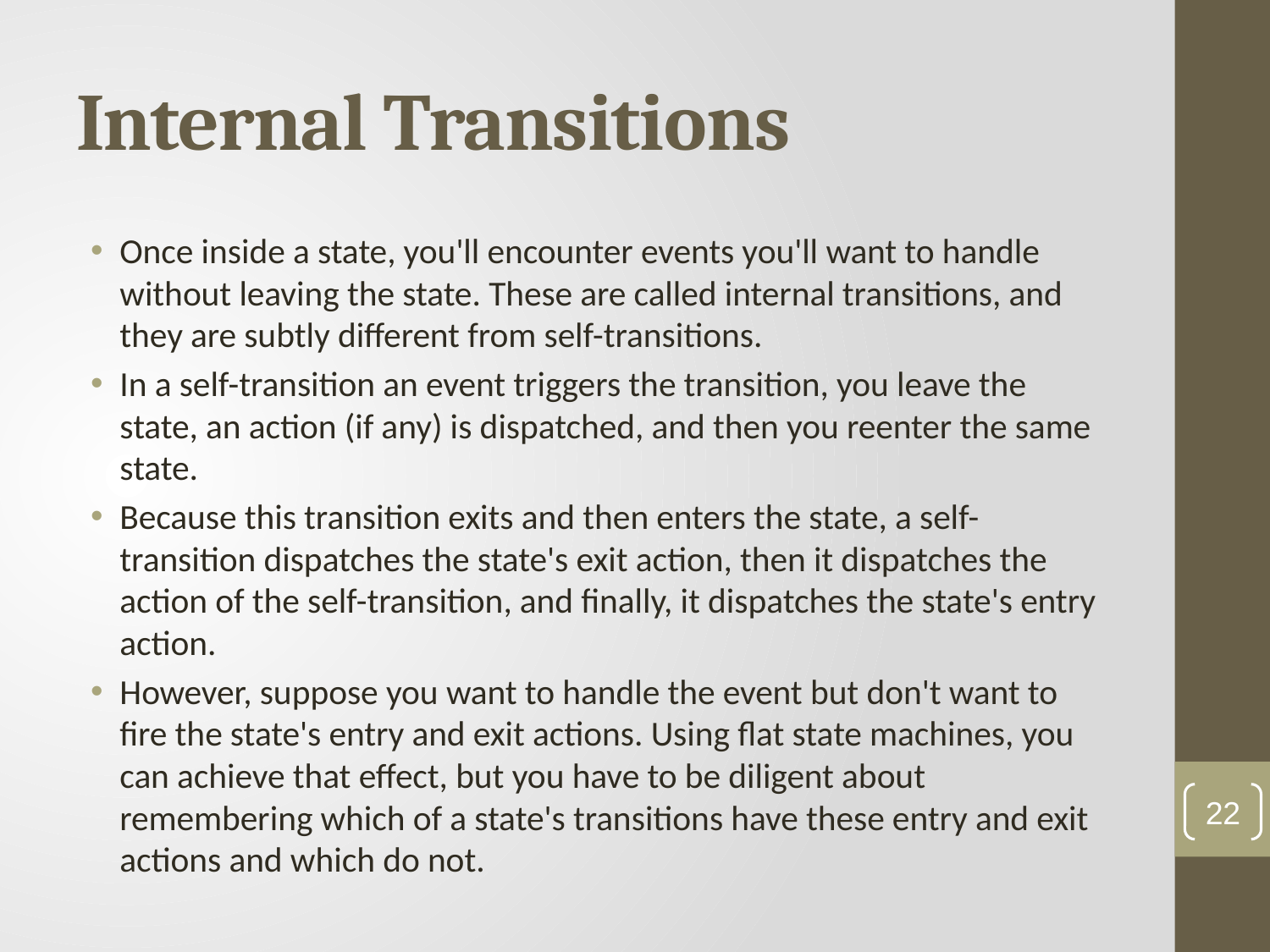

# Internal Transitions
Once inside a state, you'll encounter events you'll want to handle without leaving the state. These are called internal transitions, and they are subtly different from self-transitions.
In a self-transition an event triggers the transition, you leave the state, an action (if any) is dispatched, and then you reenter the same state.
Because this transition exits and then enters the state, a self-transition dispatches the state's exit action, then it dispatches the action of the self-transition, and finally, it dispatches the state's entry action.
However, suppose you want to handle the event but don't want to fire the state's entry and exit actions. Using flat state machines, you can achieve that effect, but you have to be diligent about remembering which of a state's transitions have these entry and exit actions and which do not.
22